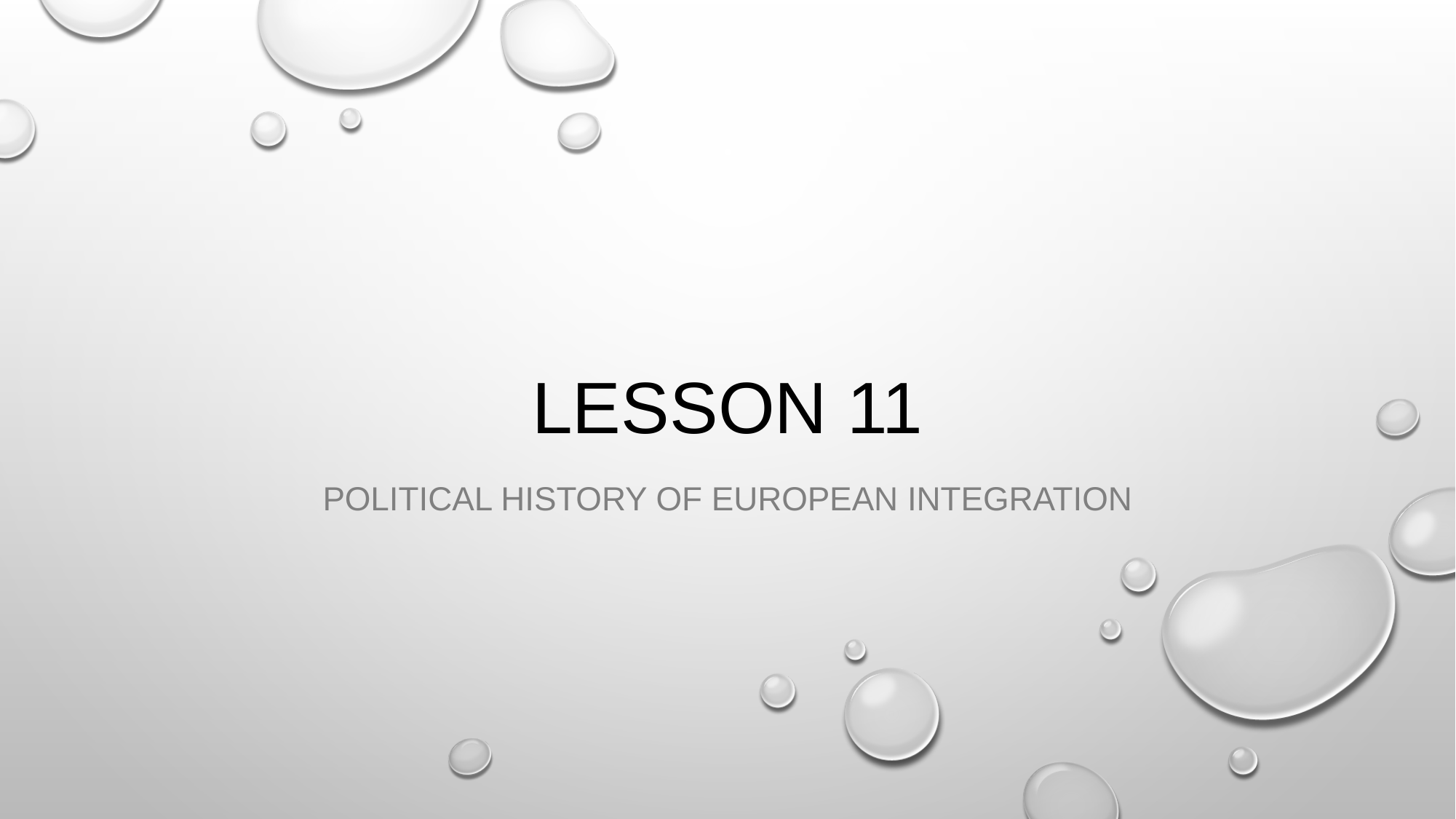

# LESSON 11
Political history of european integration